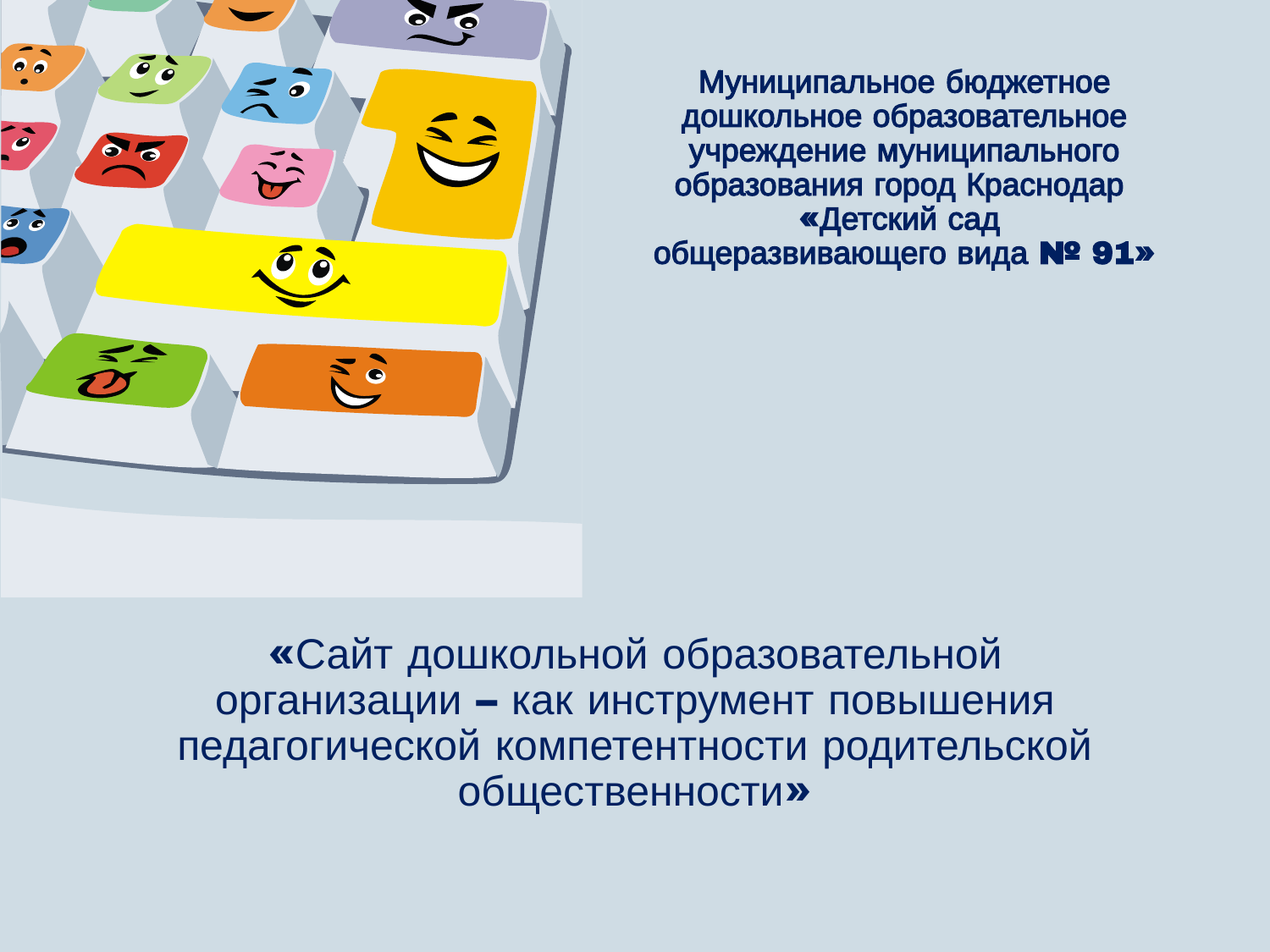

Муниципальное бюджетное дошкольное образовательное учреждение муниципального образования город Краснодар
«Детский сад
общеразвивающего вида № 91»
# «Сайт дошкольной образовательной организации – как инструмент повышения педагогической компетентности родительской общественности»